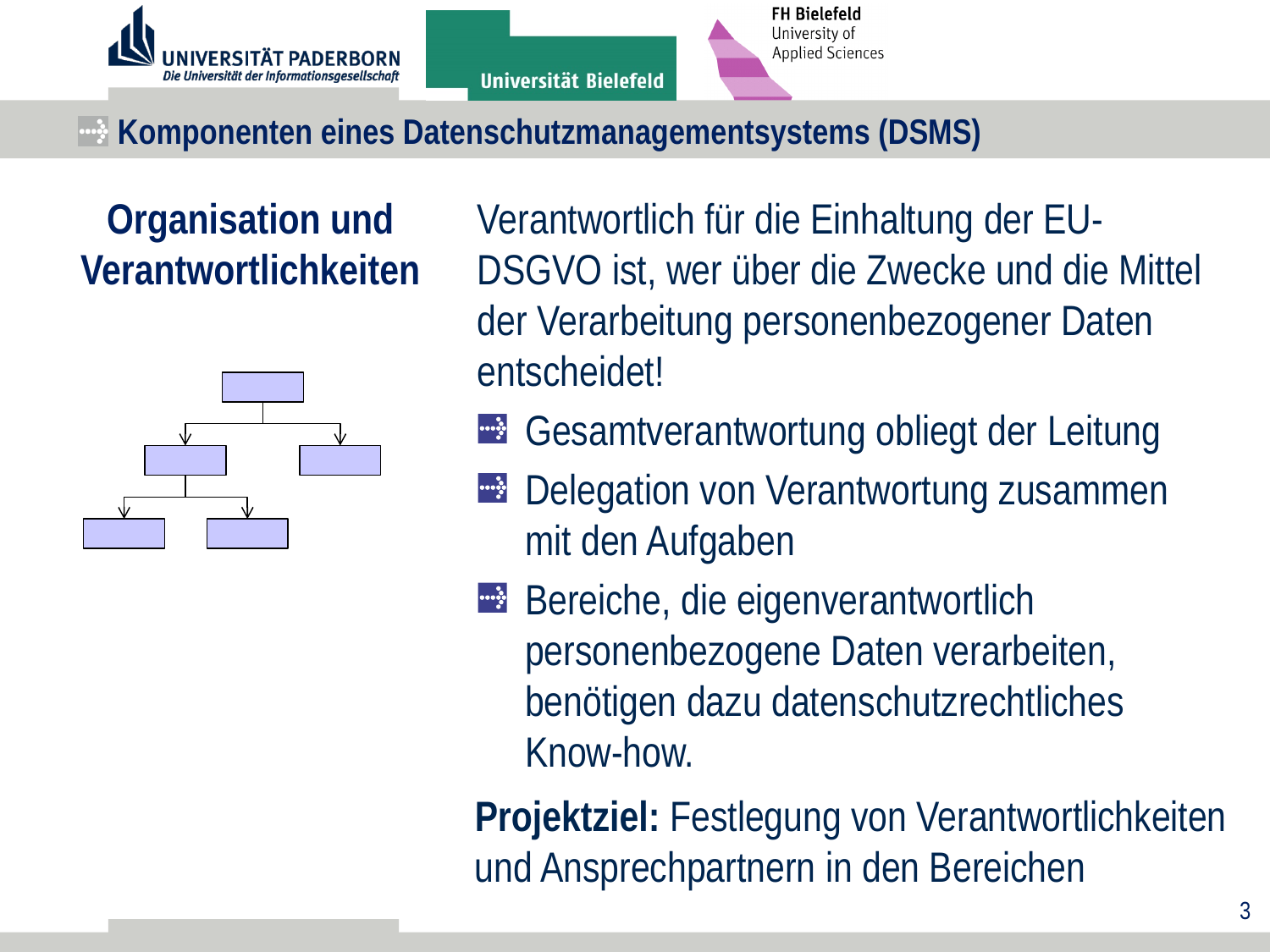

# Komponenten eines Datenschutzmanagementsystems (DSMS)
Organisation und
Verantwortlichkeiten
Verantwortlich für die Einhaltung der EU-DSGVO ist, wer über die Zwecke und die Mittel der Verarbeitung personenbezogener Daten entscheidet!
Gesamtverantwortung obliegt der Leitung
Delegation von Verantwortung zusammen mit den Aufgaben
Bereiche, die eigenverantwortlich personenbezogene Daten verarbeiten, benötigen dazu datenschutzrechtliches Know-how.

Projektziel: Festlegung von Verantwortlichkeiten und Ansprechpartnern in den Bereichen
3